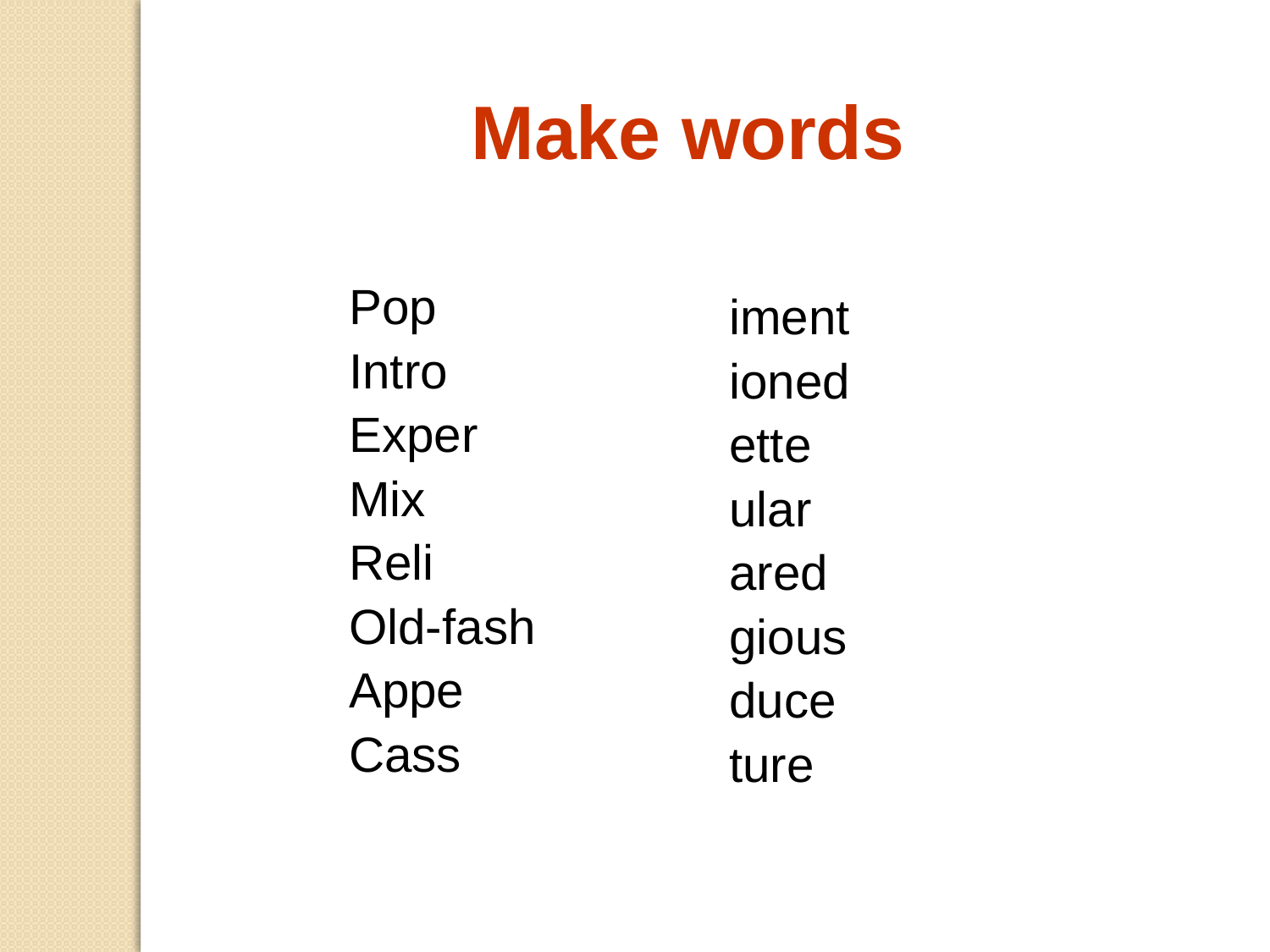

Make words

Pop
Intro
Exper
Mix
Reli
Old-fash
Appe
Cass

iment
ioned
ette
ular
ared
gious
duce
ture